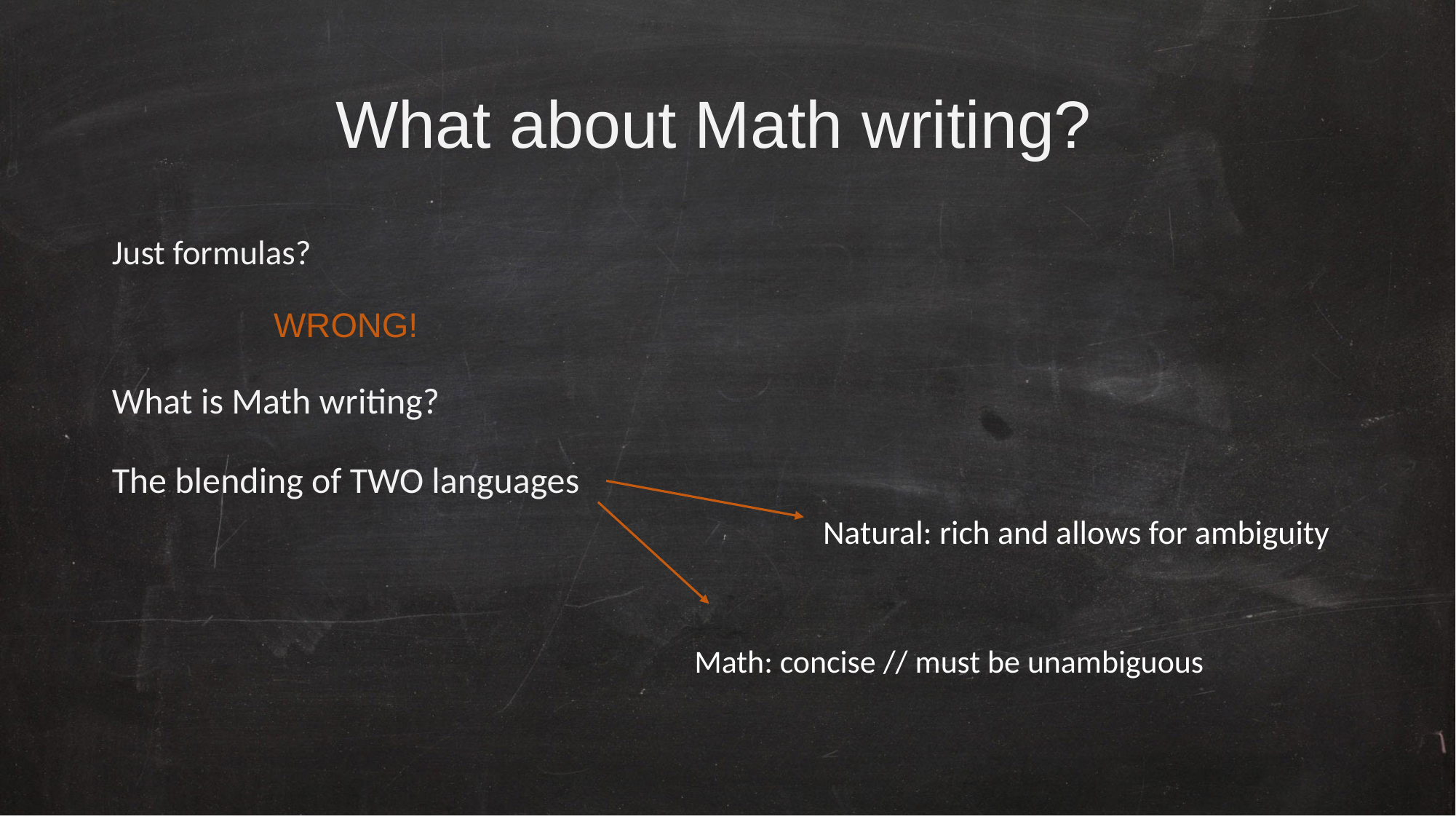

# What about Math writing?
Just formulas?
WRONG!
What is Math writing?
The blending of TWO languages
Natural: rich and allows for ambiguity
Math: concise // must be unambiguous